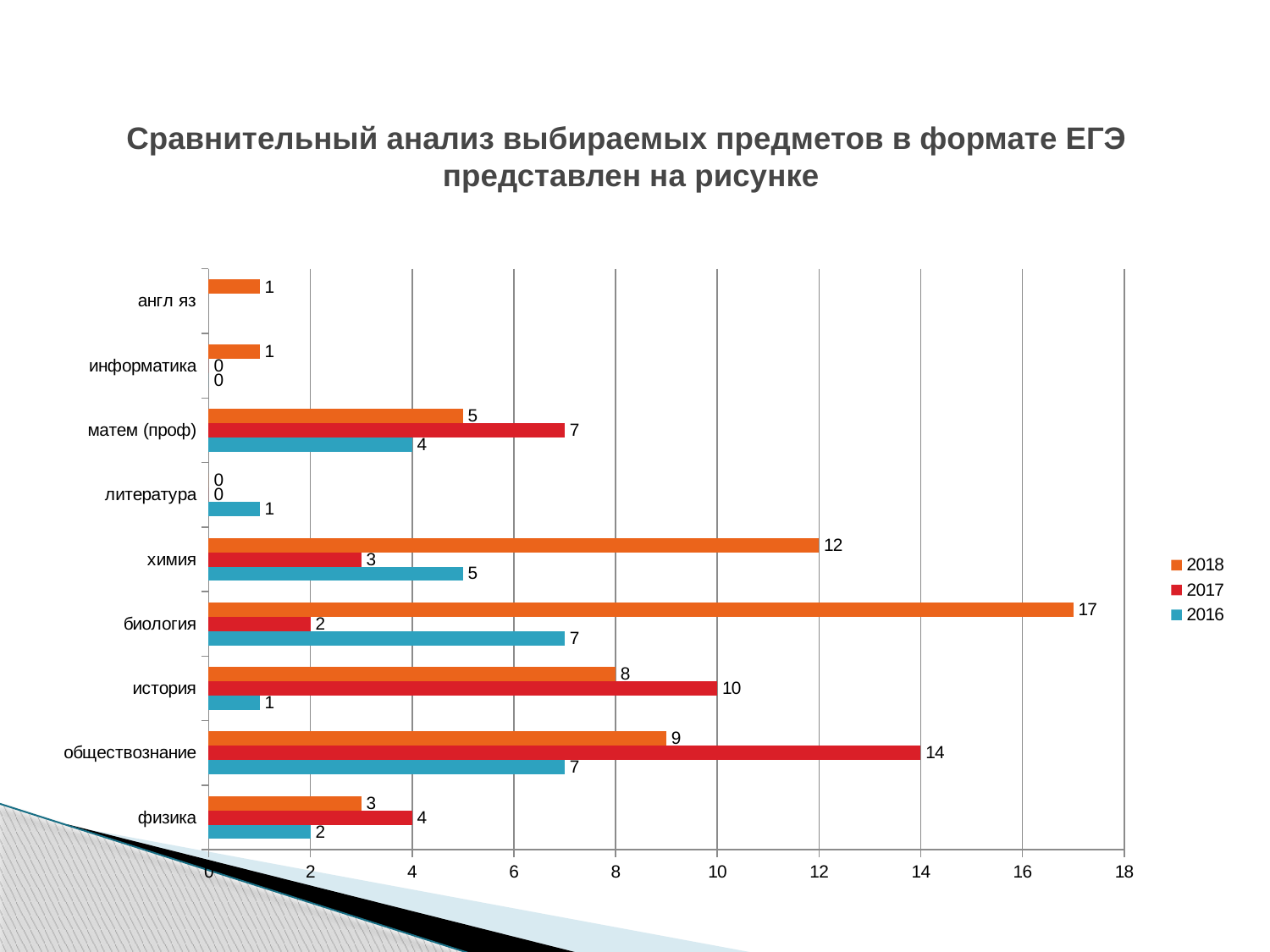

# Сравнительный анализ выбираемых предметов в формате ЕГЭ представлен на рисунке

### Chart

| Category | 2016 | 2017 | 2018 |
|---|---|---|---|
| физика | 2.0 | 4.0 | 3.0 |
| обществознание | 7.0 | 14.0 | 9.0 |
| история | 1.0 | 10.0 | 8.0 |
| биология | 7.0 | 2.0 | 17.0 |
| химия | 5.0 | 3.0 | 12.0 |
| литература | 1.0 | 0.0 | 0.0 |
| матем (проф) | 4.0 | 7.0 | 5.0 |
| информатика | 0.0 | 0.0 | 1.0 |
| англ яз | None | None | 1.0 |